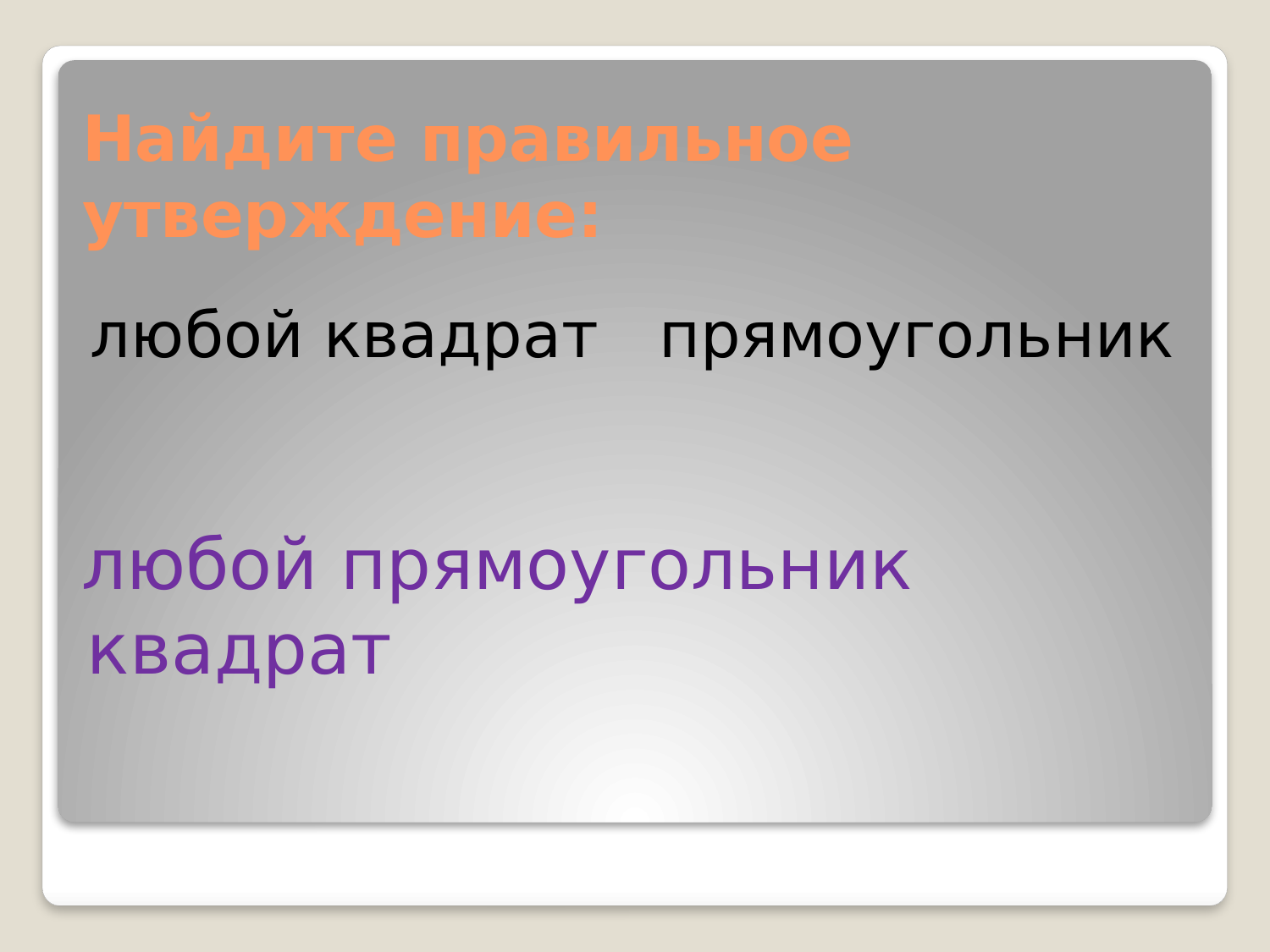

# Найдите правильное утверждение:

  любой квадрат   прямоугольник

  любой прямоугольник квадрат